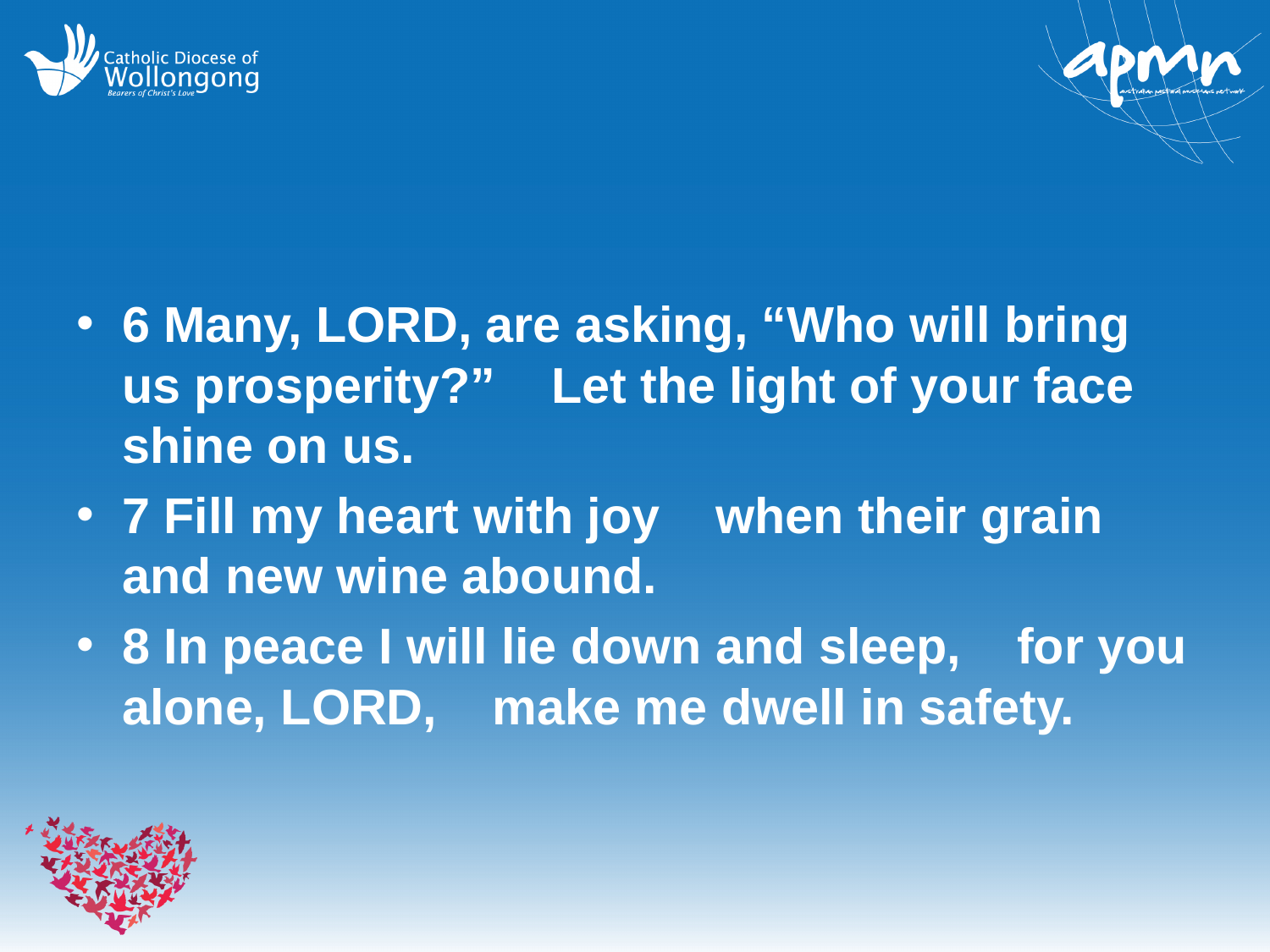

#
6 Many, LORD, are asking, “Who will bring us prosperity?”     Let the light of your face shine on us.
7 Fill my heart with joy     when their grain and new wine abound.
8 In peace I will lie down and sleep,     for you alone, LORD,     make me dwell in safety.